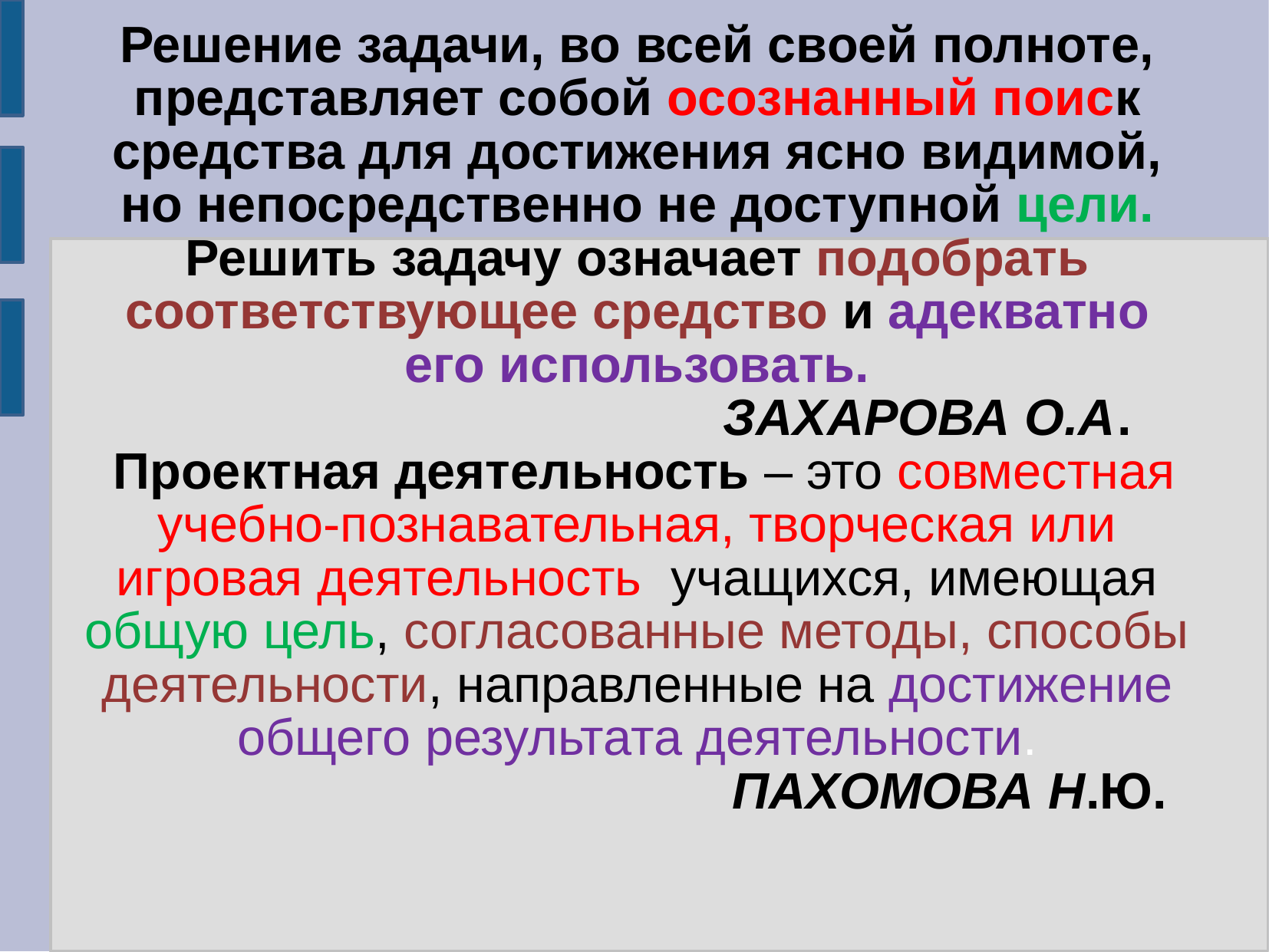

# Решение задачи, во всей своей полноте, представляет собой осознанный поиск средства для достижения ясно видимой, но непосредственно не доступной цели. Решить задачу означает подобрать соответствующее средство и адекватно его использовать. ЗАХАРОВА О.А. Проектная деятельность – это совместная учебно-познавательная, творческая или игровая деятельность  учащихся, имеющая общую цель, согласованные методы, способы деятельности, направленные на достижение общего результата деятельности. ПАХОМОВА Н.Ю.